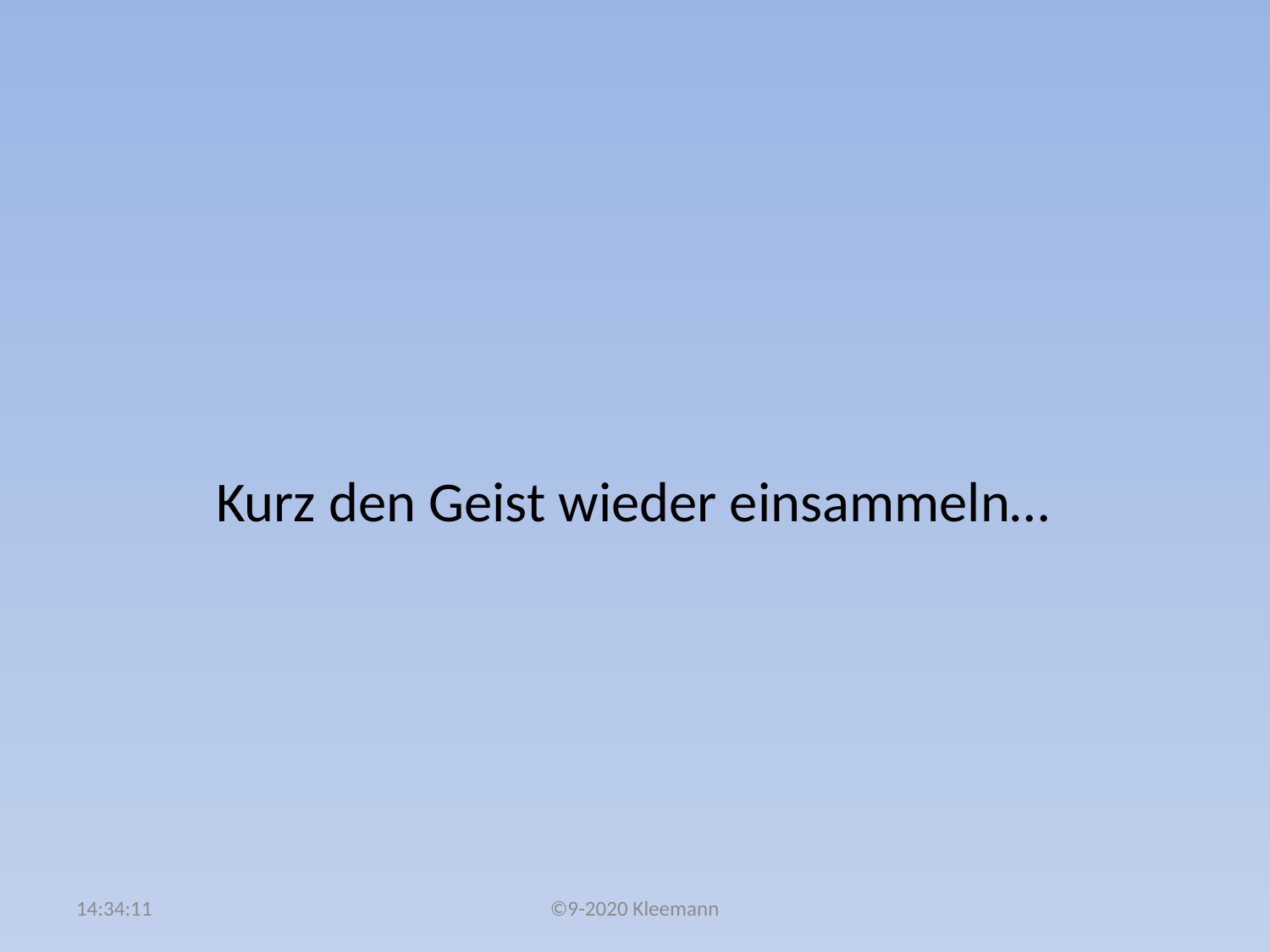

#

           Kurz den Geist wieder einsammeln…
14:34:11
©9-2020 Kleemann